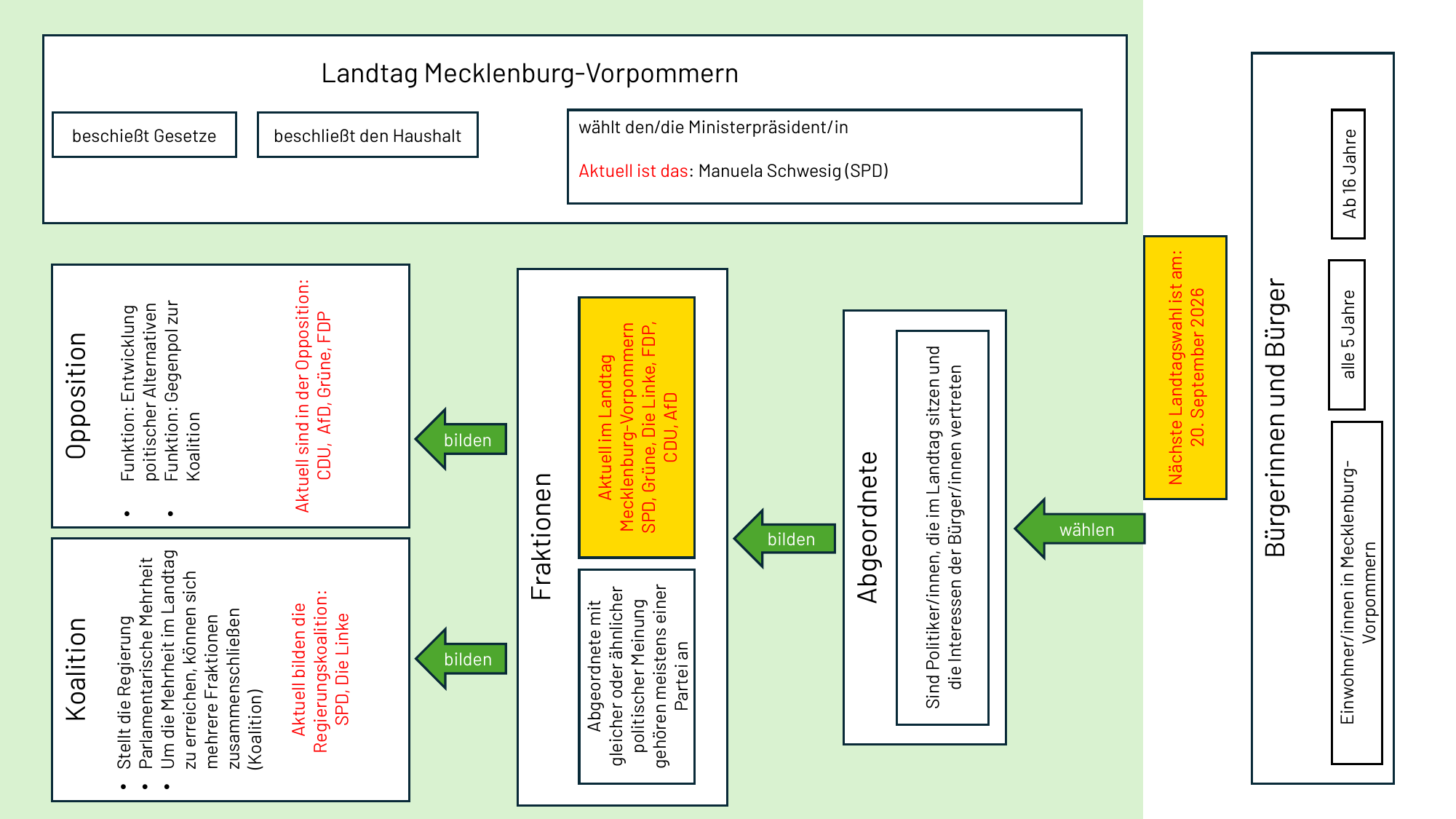

Landtag Mecklenburg-Vorpommern
Bürgerinnen und Bürger
wählt den/die Ministerpräsident/in

Aktuell ist das: Manuela Schwesig (SPD)
Ab 16 Jahre
beschießt Gesetze
beschließt den Haushalt
Nächste Landtagswahl ist am:
20. September 2026
alle 5 Jahre
Opposition

Funktion: Entwicklung poitischer Alternativen
Funktion: Gegenpol zur Koalition

Aktuell sind in der Opposition:
CDU,  AfD, Grüne, FDP
Fraktionen
Aktuell im Landtag Mecklenburg-Vorpommern
SPD, Grüne, Die Linke, FDP, CDU, AfD
Abgeordnete
Sind Politiker/innen, die im Landtag sitzen und die Interessen der Bürger/innen vertreten
bilden
Einwohner/innen in Mecklenburg-Vorpommern
wählen
bilden
Koalition

Stellt die Regierung
Parlamentarische Mehrheit
Um die Mehrheit im Landtag zu erreichen, können sich mehrere Fraktionen zusammenschließen (Koalition)

Aktuell bilden die Regierungskoalition:
SPD, Die Linke
AbAbgeordnete mit gleicher oder ähnlicher politischer Meinung gehören meistens einer Partei an
bilden